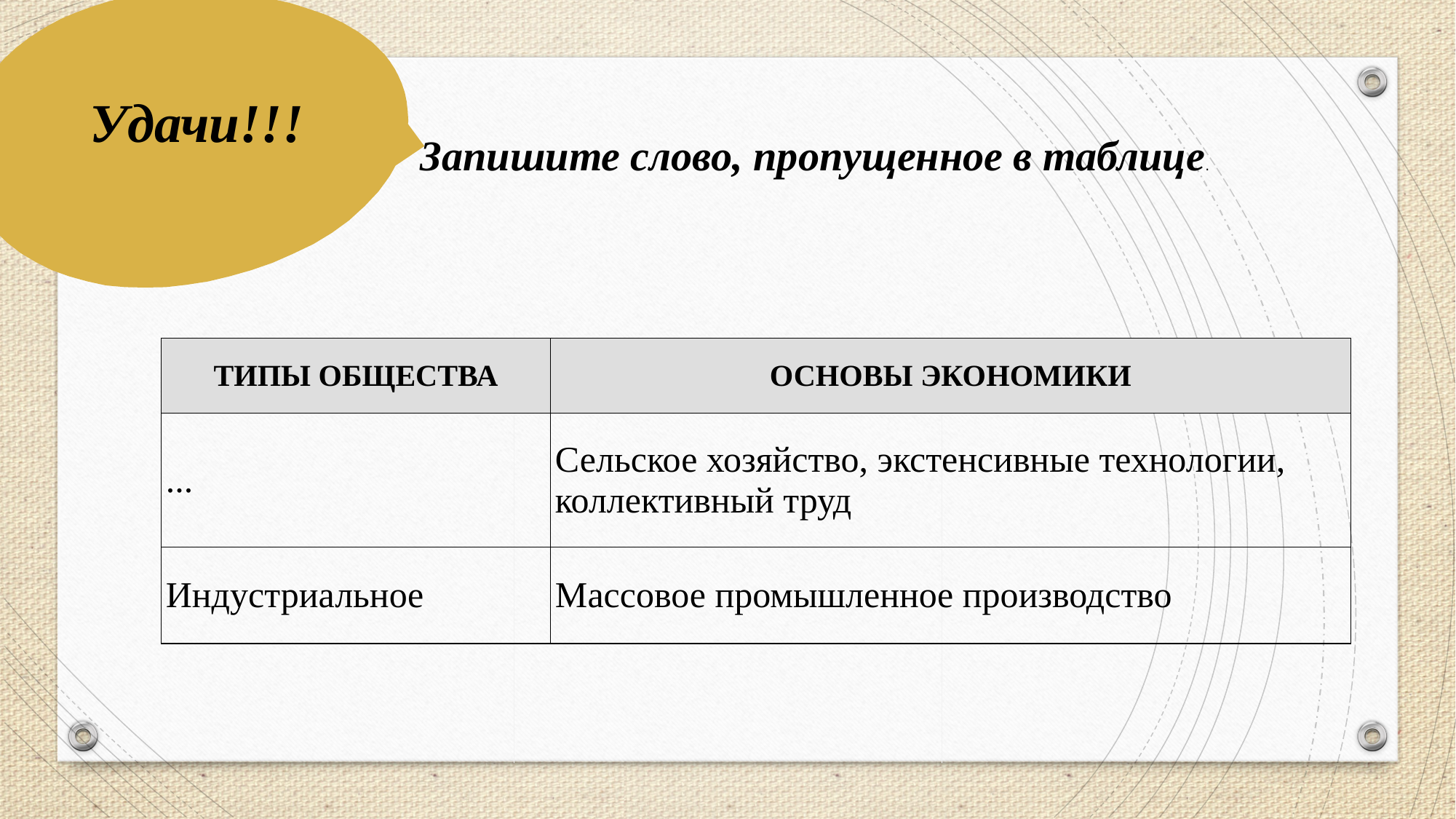

# Удачи!!!
Запишите слово, пропущенное в таблице.

| ТИПЫ ОБЩЕСТВА | ОСНОВЫ ЭКОНОМИКИ |
| --- | --- |
| ... | Сельское хозяйство, экстенсивные технологии, коллективный труд |
| Индустриальное | Массовое промышленное производство |